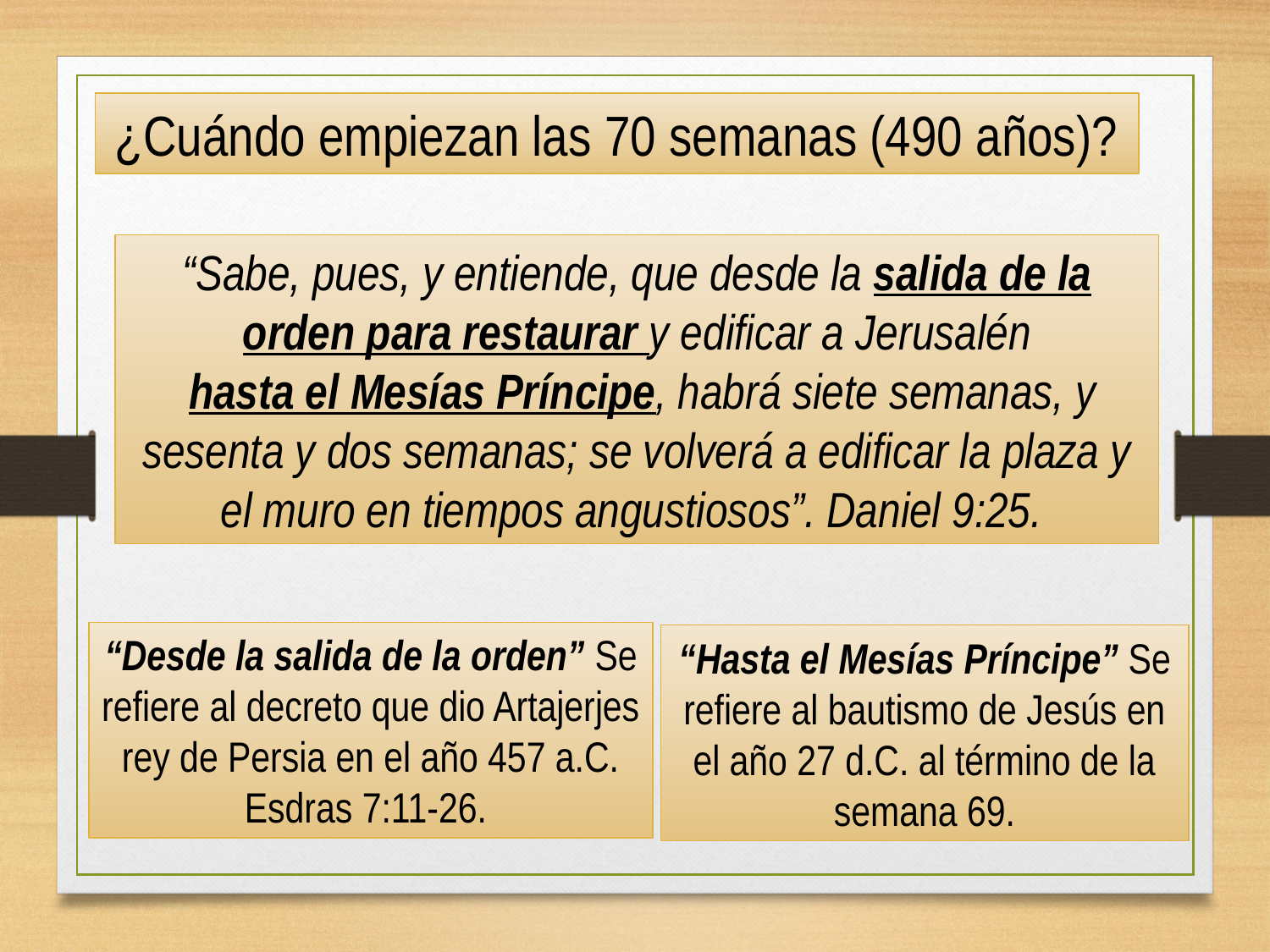

¿Cuándo empiezan las 70 semanas (490 años)?
“Sabe, pues, y entiende, que desde la salida de la orden para restaurar y edificar a Jerusalén
 hasta el Mesías Príncipe, habrá siete semanas, y sesenta y dos semanas; se volverá a edificar la plaza y el muro en tiempos angustiosos”. Daniel 9:25.
“Desde la salida de la orden” Se refiere al decreto que dio Artajerjes rey de Persia en el año 457 a.C. Esdras 7:11-26.
“Hasta el Mesías Príncipe” Se refiere al bautismo de Jesús en el año 27 d.C. al término de la semana 69.